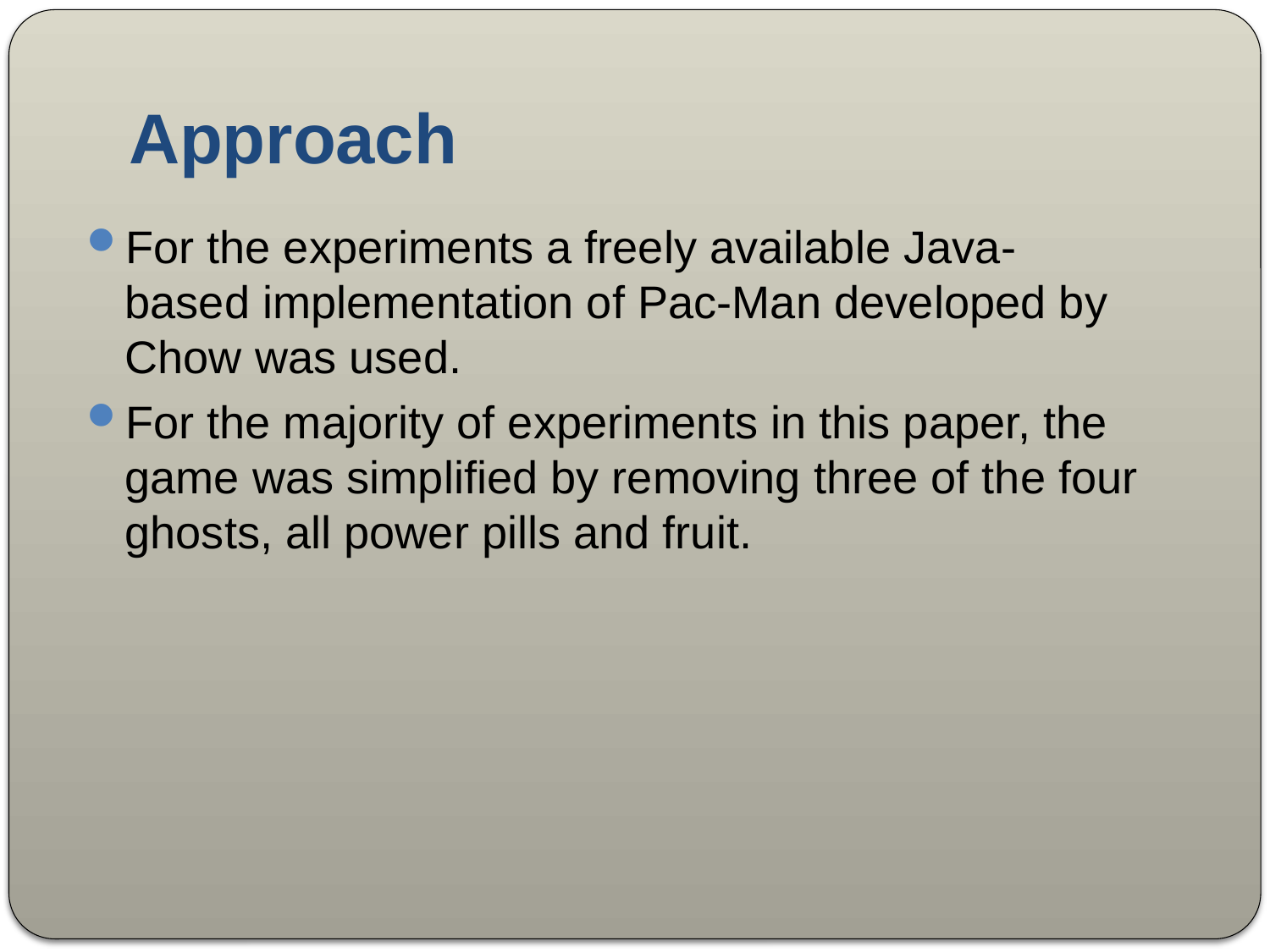

# Approach
For the experiments a freely available Java-based implementation of Pac-Man developed by Chow was used.
For the majority of experiments in this paper, the game was simplified by removing three of the four ghosts, all power pills and fruit.